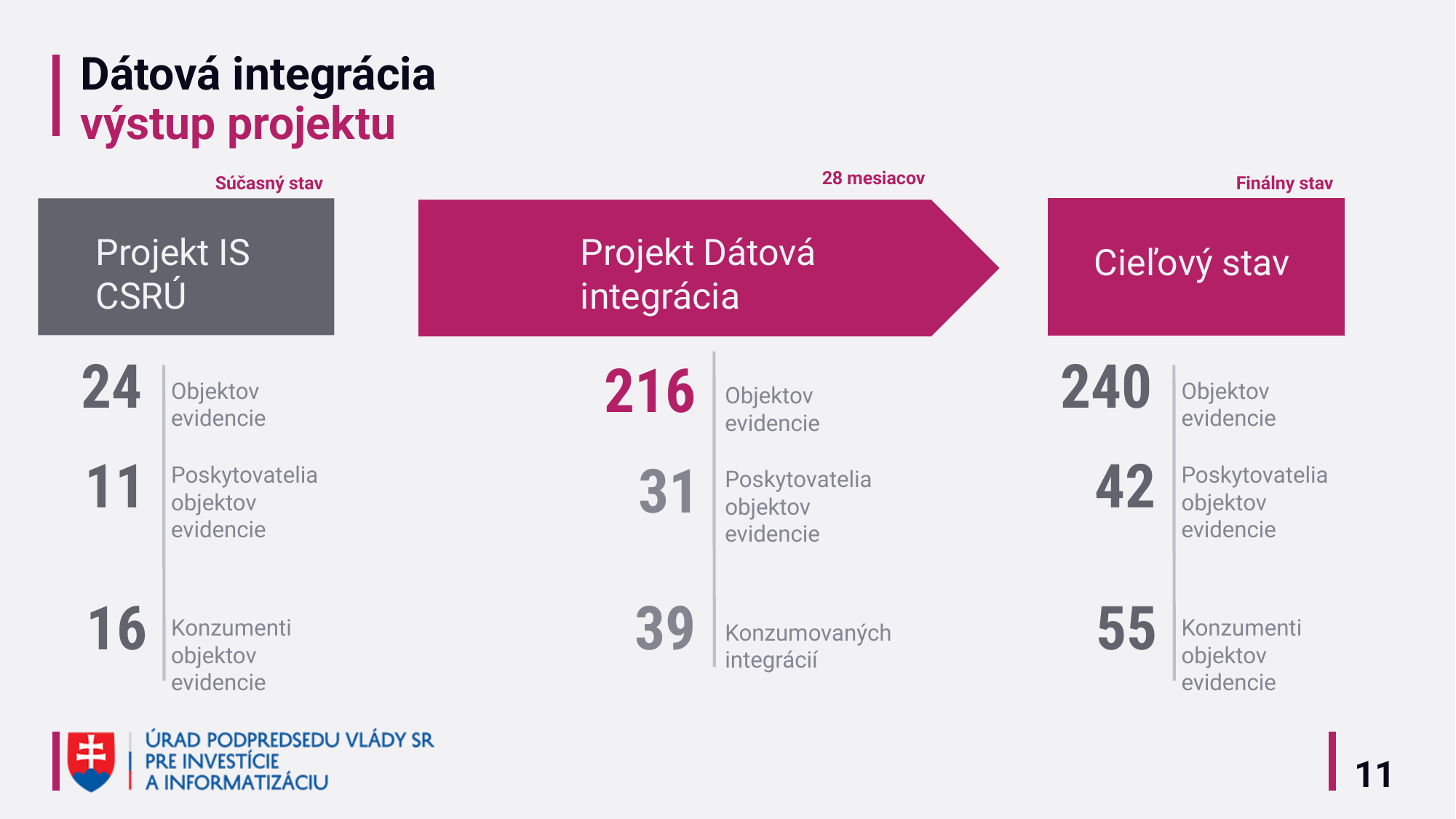

# Dátová integrácia výstup projektu
28 mesiacov
Súčasný stav
Finálny stav

Projekt Dátová integrácia
Projekt IS CSRÚ
Cieľový stav
24
240
216
Objektov evidencie
Objektov evidencie
Objektov evidencie
11
42
31
Poskytovatelia objektov evidencie
Poskytovatelia objektov evidencie
Poskytovatelia objektov evidencie
39
16
55
Konzumenti objektov evidencie
Konzumenti objektov evidencie
Konzumovaných integrácií